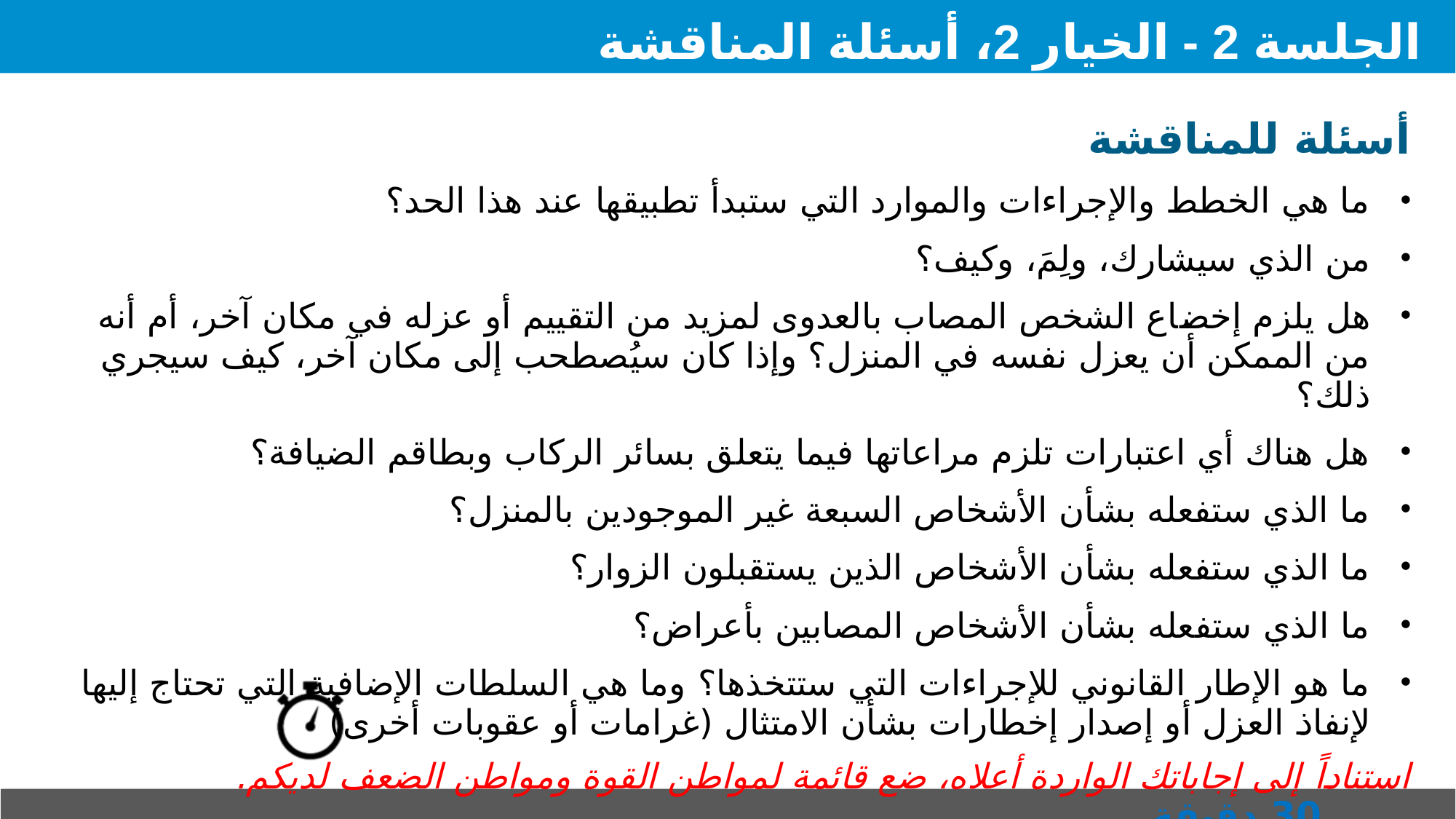

# الجلسة 2 - الخيار 2، أسئلة المناقشة
أسئلة للمناقشة
ما هي الخطط والإجراءات والموارد التي ستبدأ تطبيقها عند هذا الحد؟
من الذي سيشارك، ولِمَ، وكيف؟
هل يلزم إخضاع الشخص المصاب بالعدوى لمزيد من التقييم أو عزله في مكان آخر، أم أنه من الممكن أن يعزل نفسه في المنزل؟ وإذا كان سيُصطحب إلى مكان آخر، كيف سيجري ذلك؟
هل هناك أي اعتبارات تلزم مراعاتها فيما يتعلق بسائر الركاب وبطاقم الضيافة؟
ما الذي ستفعله بشأن الأشخاص السبعة غير الموجودين بالمنزل؟
ما الذي ستفعله بشأن الأشخاص الذين يستقبلون الزوار؟
ما الذي ستفعله بشأن الأشخاص المصابين بأعراض؟
ما هو الإطار القانوني للإجراءات التي ستتخذها؟	 وما هي السلطات الإضافية التي تحتاج إليها لإنفاذ العزل أو إصدار إخطارات بشأن الامتثال (غرامات أو عقوبات أخرى)
استناداً إلى إجاباتك الواردة أعلاه، ضع قائمة لمواطن القوة ومواطن الضعف لديكم.                          30 دقيقة